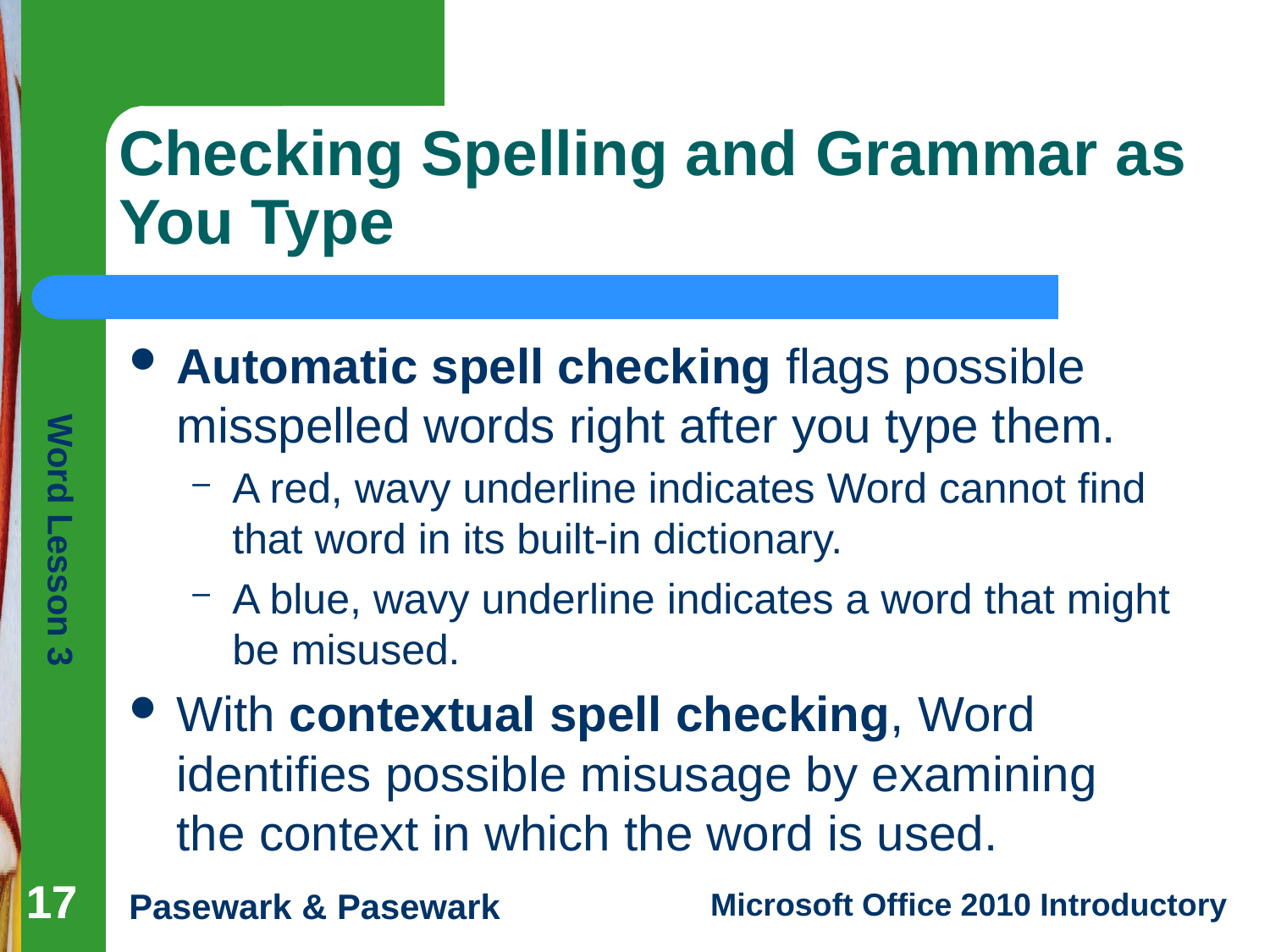

# Checking Spelling and Grammar as You Type
Automatic spell checking flags possible misspelled words right after you type them.
A red, wavy underline indicates Word cannot find that word in its built-in dictionary.
A blue, wavy underline indicates a word that might be misused.
With contextual spell checking, Word identifies possible misusage by examining the context in which the word is used.

17
17
17